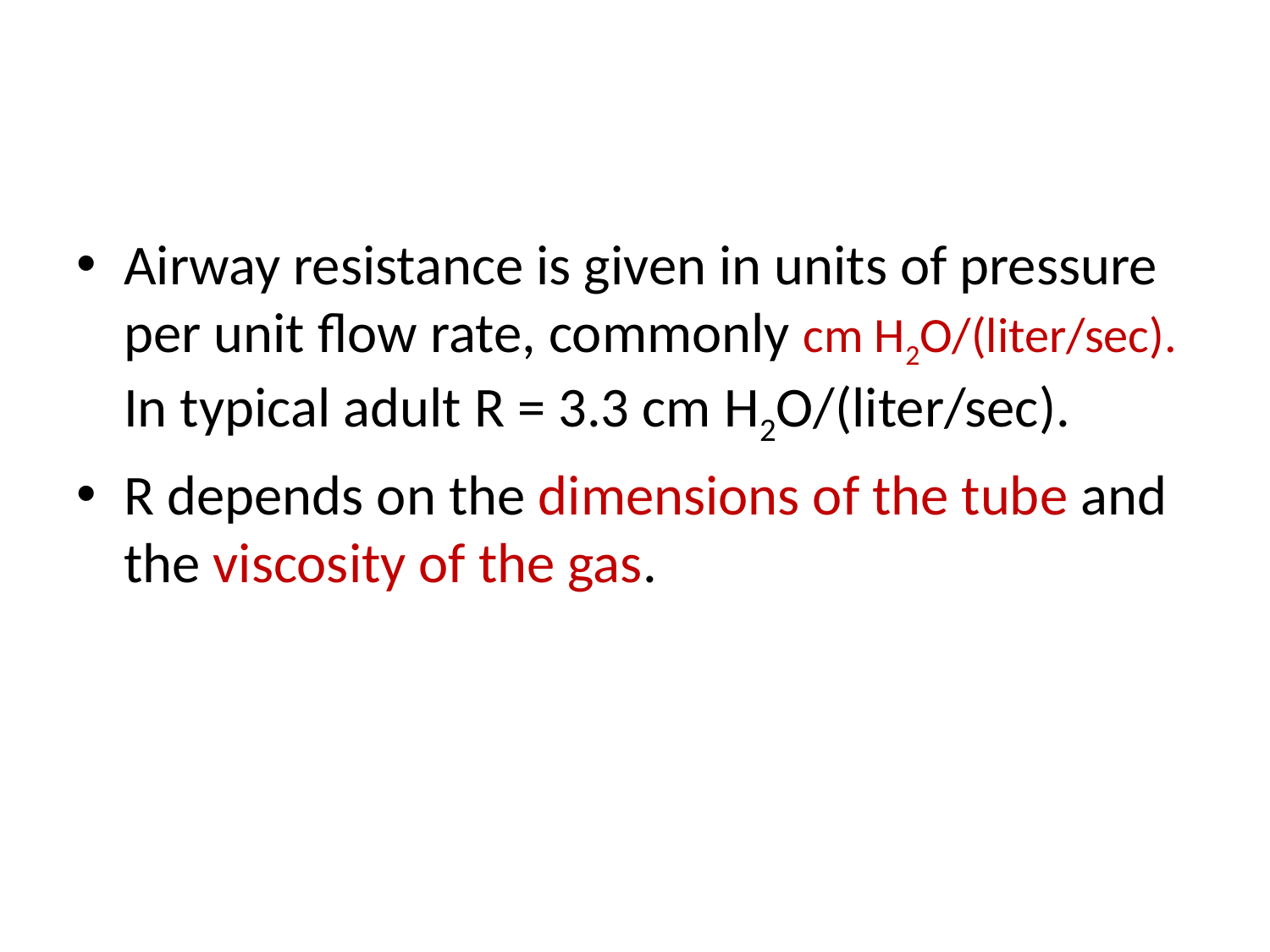

#
Airway resistance is given in units of pressure per unit flow rate, commonly cm H2O/(liter/sec). In typical adult R = 3.3 cm H2O/(liter/sec).
R depends on the dimensions of the tube and the viscosity of the gas.